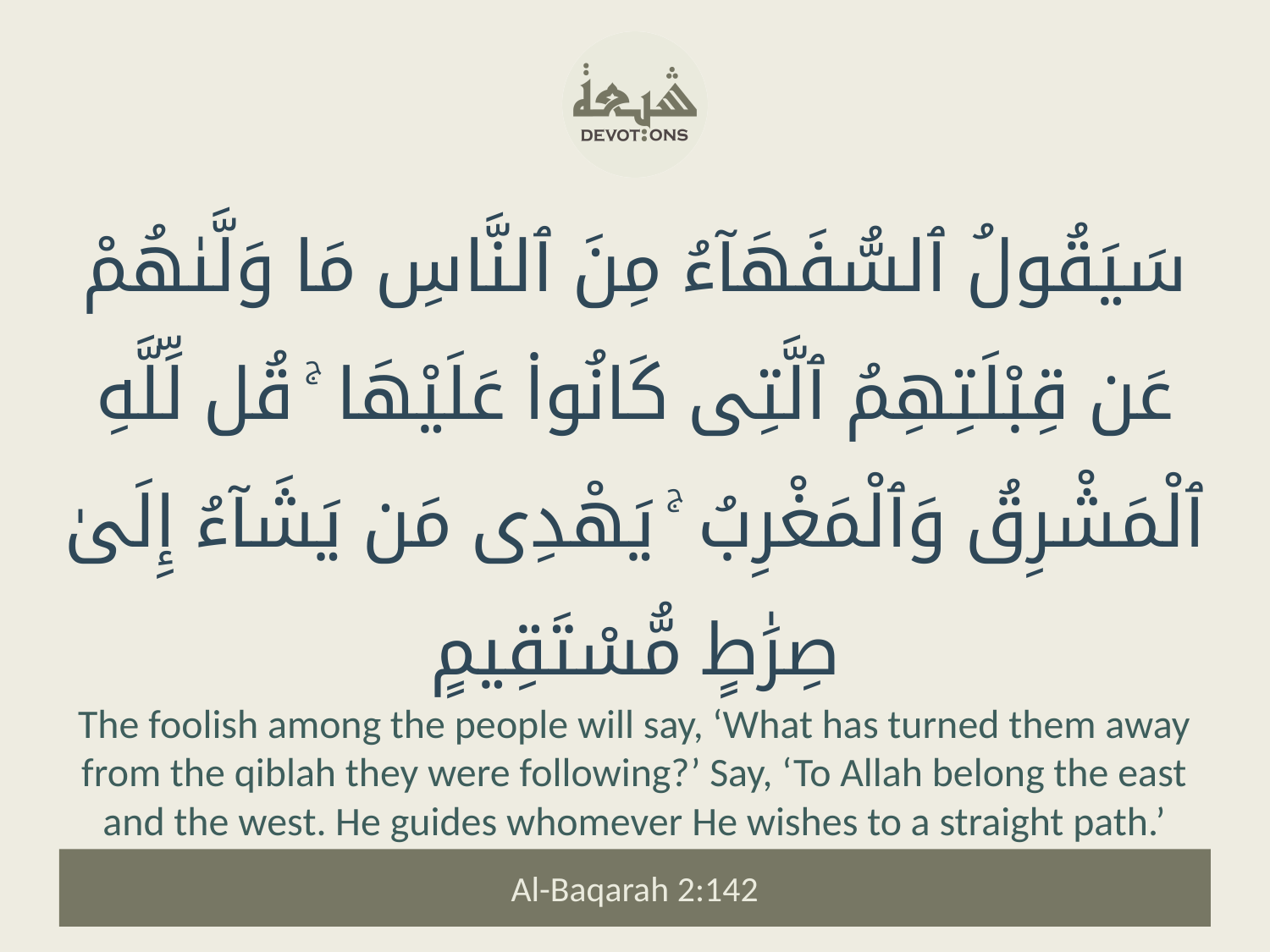

سَيَقُولُ ٱلسُّفَهَآءُ مِنَ ٱلنَّاسِ مَا وَلَّىٰهُمْ عَن قِبْلَتِهِمُ ٱلَّتِى كَانُوا۟ عَلَيْهَا ۚ قُل لِّلَّهِ ٱلْمَشْرِقُ وَٱلْمَغْرِبُ ۚ يَهْدِى مَن يَشَآءُ إِلَىٰ صِرَٰطٍ مُّسْتَقِيمٍ
The foolish among the people will say, ‘What has turned them away from the qiblah they were following?’ Say, ‘To Allah belong the east and the west. He guides whomever He wishes to a straight path.’
Al-Baqarah 2:142